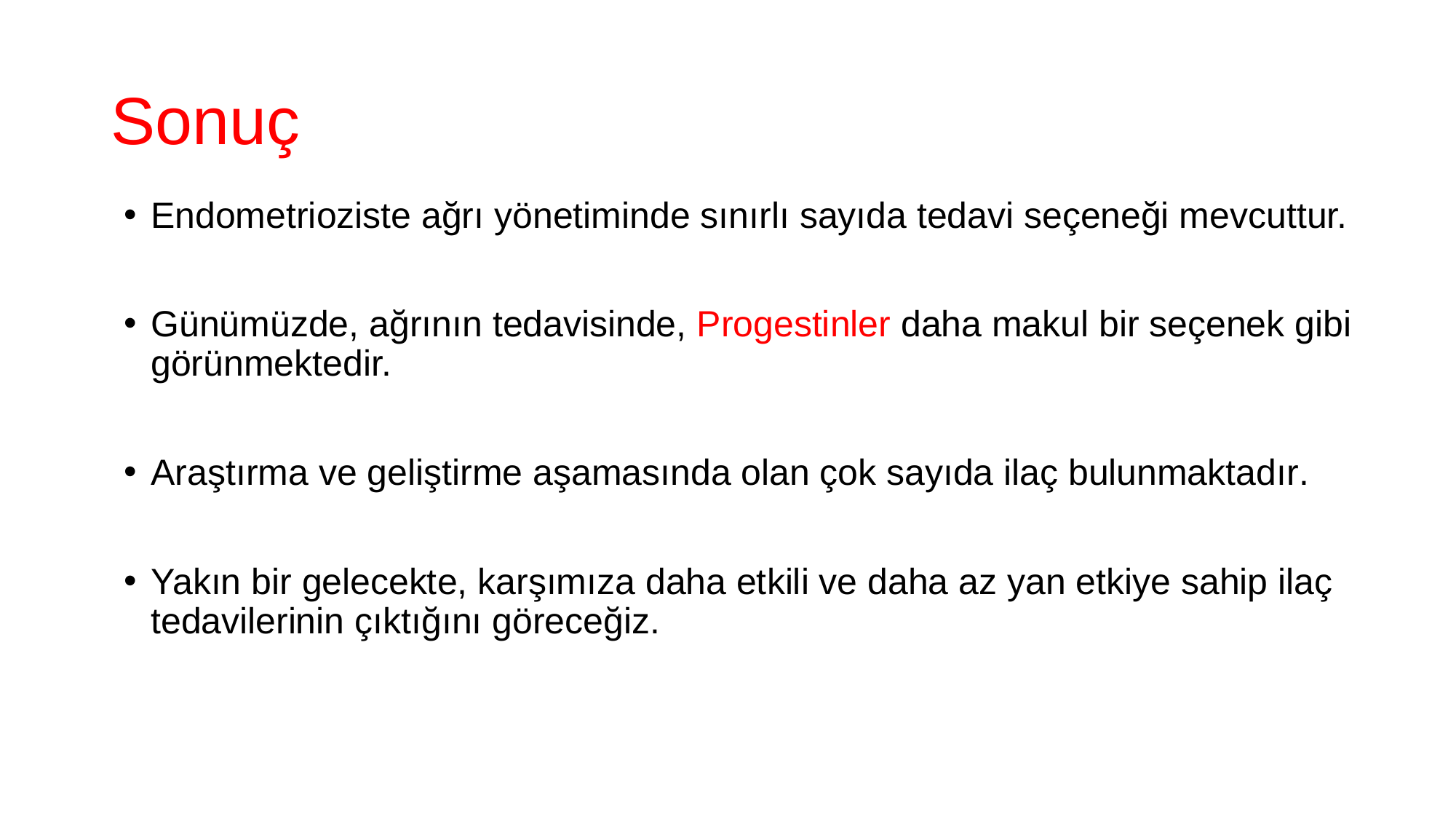

# Sonuç
Endometrioziste ağrı yönetiminde sınırlı sayıda tedavi seçeneği mevcuttur.

Günümüzde, ağrının tedavisinde, Progestinler daha makul bir seçenek gibi görünmektedir.

Araştırma ve geliştirme aşamasında olan çok sayıda ilaç bulunmaktadır.

Yakın bir gelecekte, karşımıza daha etkili ve daha az yan etkiye sahip ilaç tedavilerinin çıktığını göreceğiz.